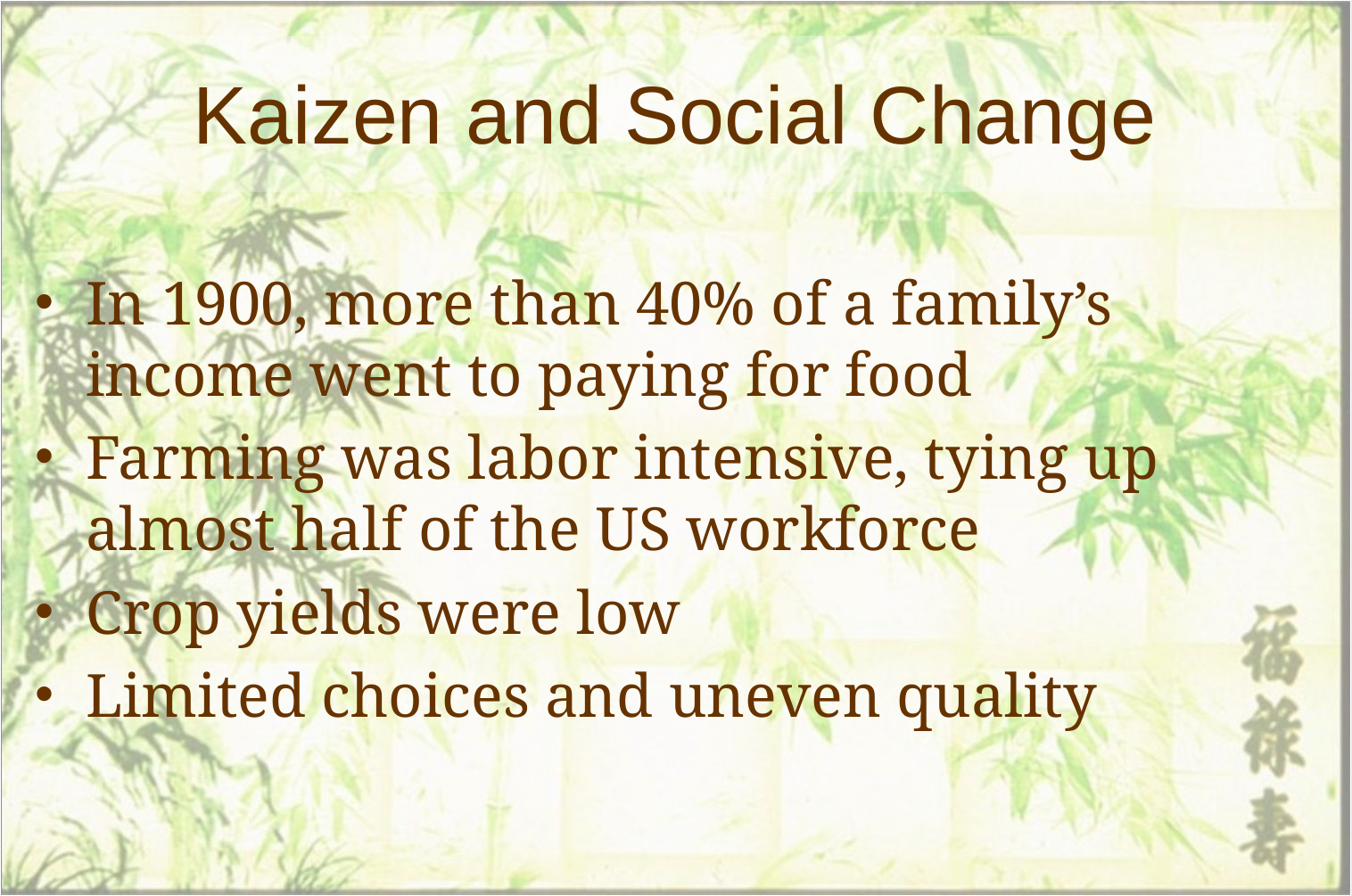

# Kaizen and Social Change
In 1900, more than 40% of a family’s income went to paying for food
Farming was labor intensive, tying up almost half of the US workforce
Crop yields were low
Limited choices and uneven quality